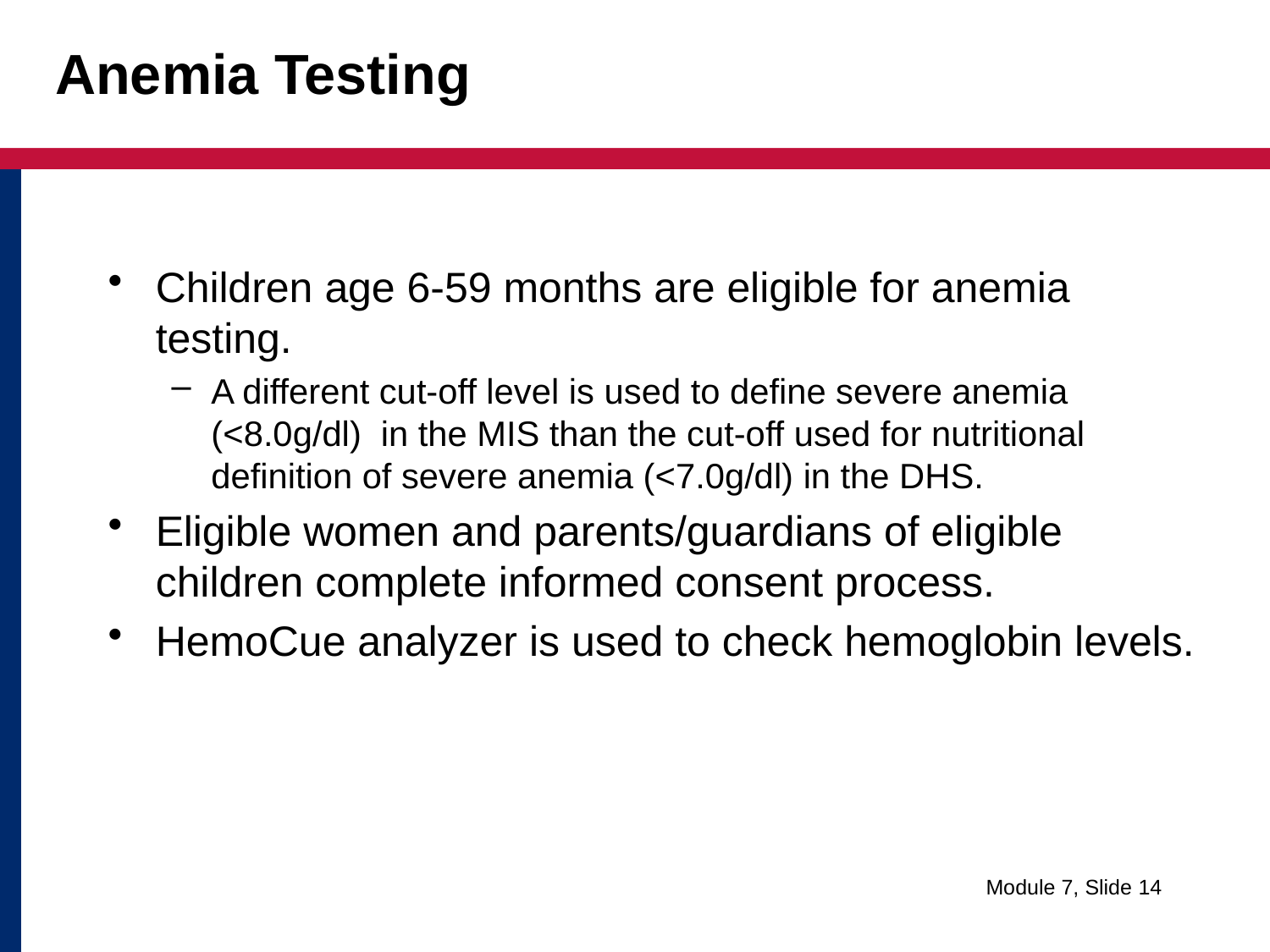

# Anemia Testing
Children age 6-59 months are eligible for anemia testing.
A different cut-off level is used to define severe anemia (<8.0g/dl)  in the MIS than the cut-off used for nutritional definition of severe anemia (<7.0g/dl) in the DHS.
Eligible women and parents/guardians of eligible children complete informed consent process.
HemoCue analyzer is used to check hemoglobin levels.

Module 7, Slide 14